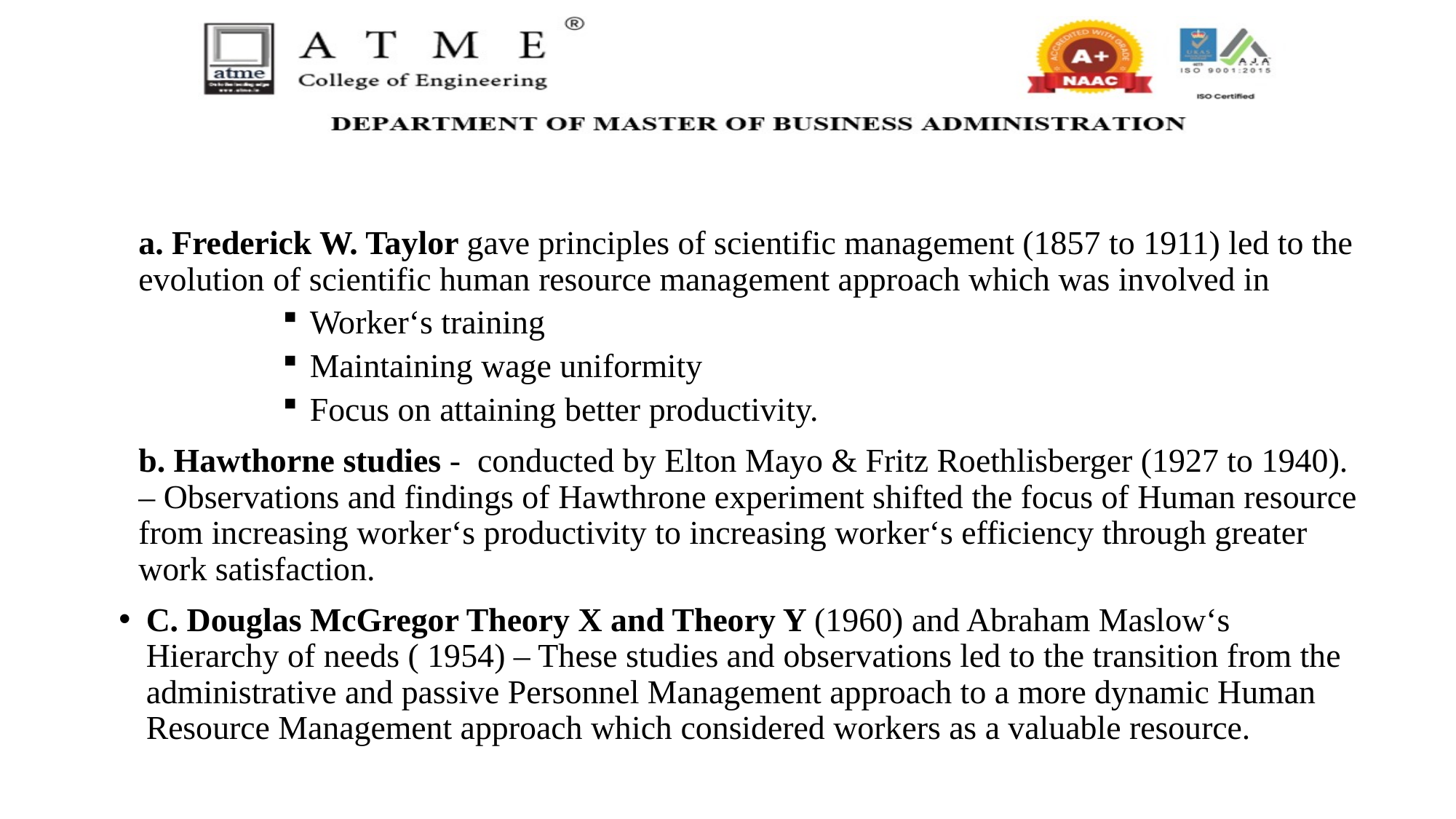

a. Frederick W. Taylor gave principles of scientific management (1857 to 1911) led to the evolution of scientific human resource management approach which was involved in
Worker‘s training
Maintaining wage uniformity
Focus on attaining better productivity.
b. Hawthorne studies -  conducted by Elton Mayo & Fritz Roethlisberger (1927 to 1940). – Observations and findings of Hawthrone experiment shifted the focus of Human resource from increasing worker‘s productivity to increasing worker‘s efficiency through greater work satisfaction.
C. Douglas McGregor Theory X and Theory Y (1960) and Abraham Maslow‘s Hierarchy of needs ( 1954) – These studies and observations led to the transition from the administrative and passive Personnel Management approach to a more dynamic Human Resource Management approach which considered workers as a valuable resource.